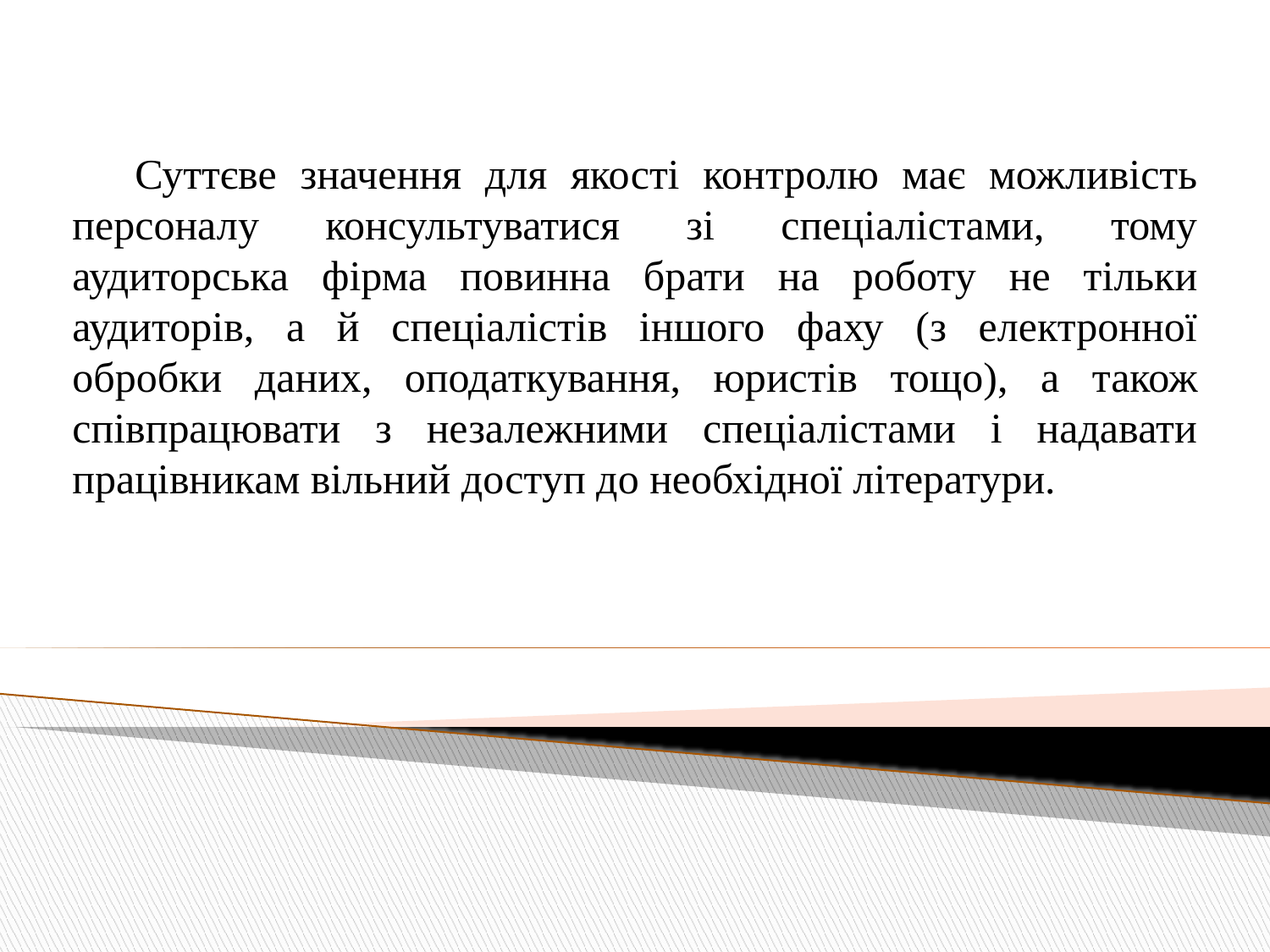

Суттєве значення для якості контролю має можливість персоналу консультуватися зі спеціалістами, тому аудиторська фірма повинна брати на роботу не тільки аудиторів, а й спеціалістів іншого фаху (з електронної обробки даних, оподаткування, юристів тощо), а також співпрацювати з незалежними спеціалістами і надавати працівникам вільний доступ до необхідної літератури.